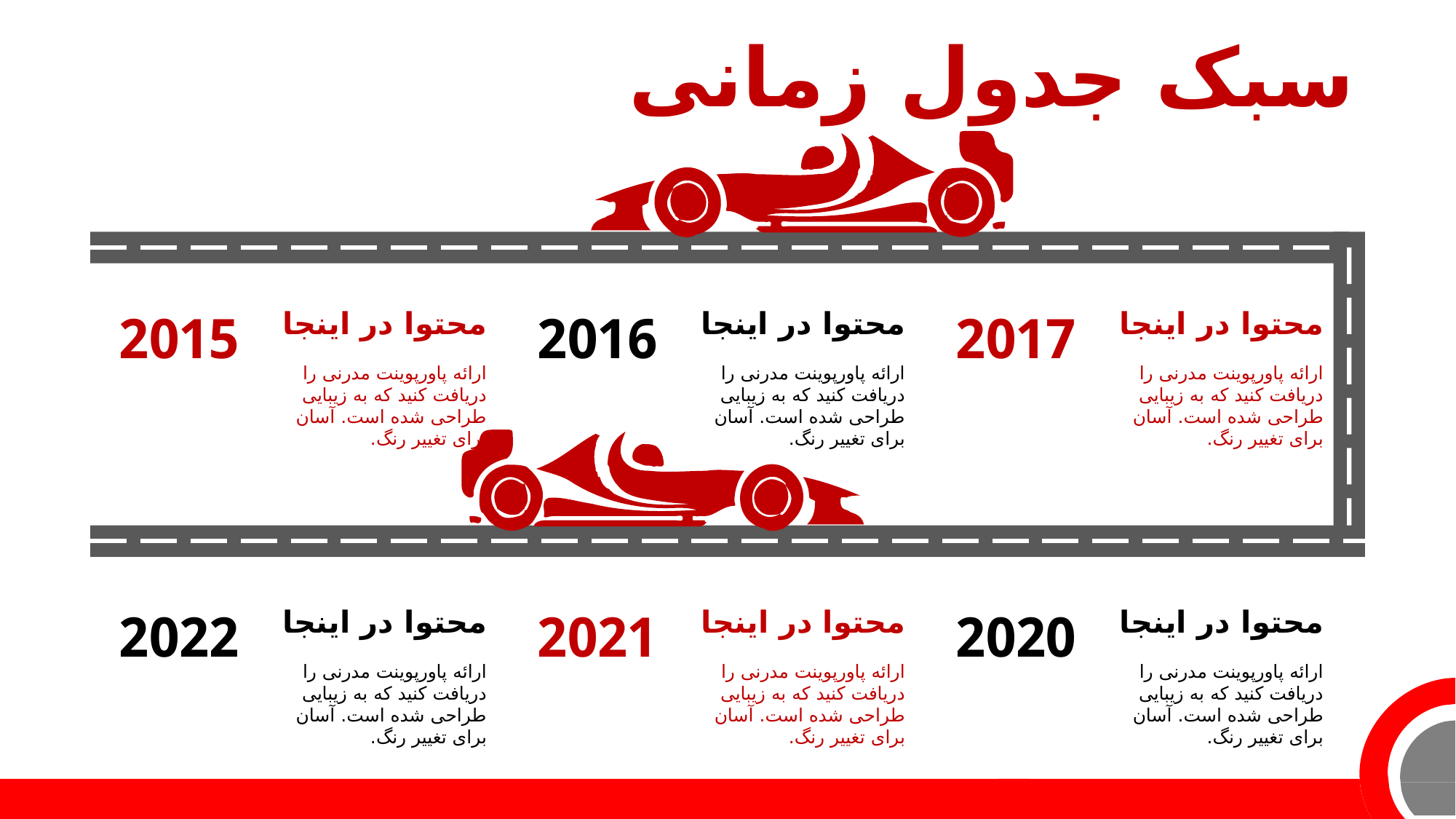

سبک جدول زمانی

2015
محتوا در اینجا
ارائه پاورپوینت مدرنی را دریافت کنید که به زیبایی طراحی شده است. آسان برای تغییر رنگ.
2016
محتوا در اینجا
ارائه پاورپوینت مدرنی را دریافت کنید که به زیبایی طراحی شده است. آسان برای تغییر رنگ.
2017
محتوا در اینجا
ارائه پاورپوینت مدرنی را دریافت کنید که به زیبایی طراحی شده است. آسان برای تغییر رنگ.

2022
محتوا در اینجا
ارائه پاورپوینت مدرنی را دریافت کنید که به زیبایی طراحی شده است. آسان برای تغییر رنگ.
2021
محتوا در اینجا
ارائه پاورپوینت مدرنی را دریافت کنید که به زیبایی طراحی شده است. آسان برای تغییر رنگ.
2020
محتوا در اینجا
ارائه پاورپوینت مدرنی را دریافت کنید که به زیبایی طراحی شده است. آسان برای تغییر رنگ.